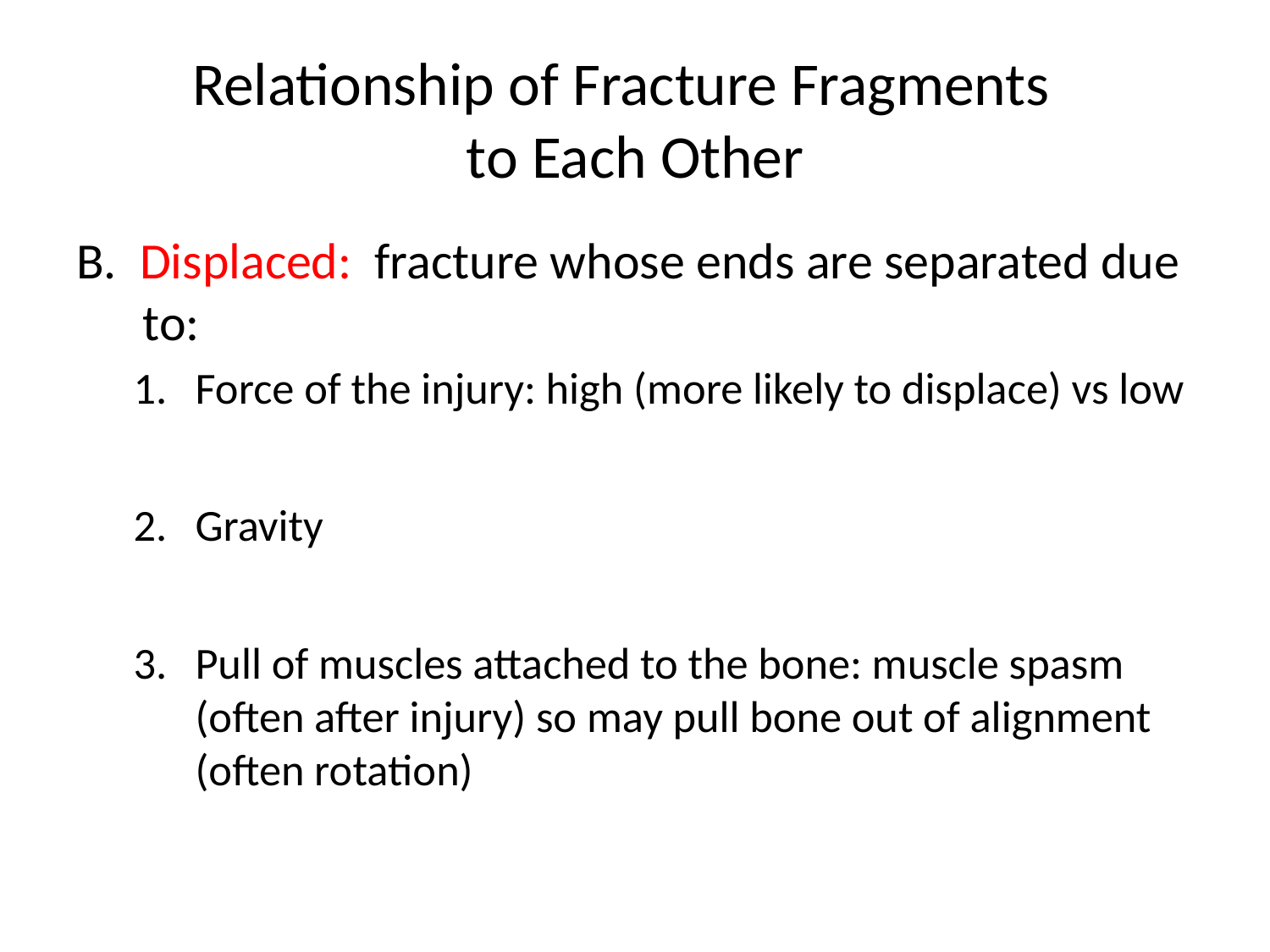

# Relationship of Fracture Fragments to Each Other
B.  Displaced:  fracture whose ends are separated due to:
Force of the injury: high (more likely to displace) vs low

Gravity

Pull of muscles attached to the bone: muscle spasm (often after injury) so may pull bone out of alignment (often rotation)